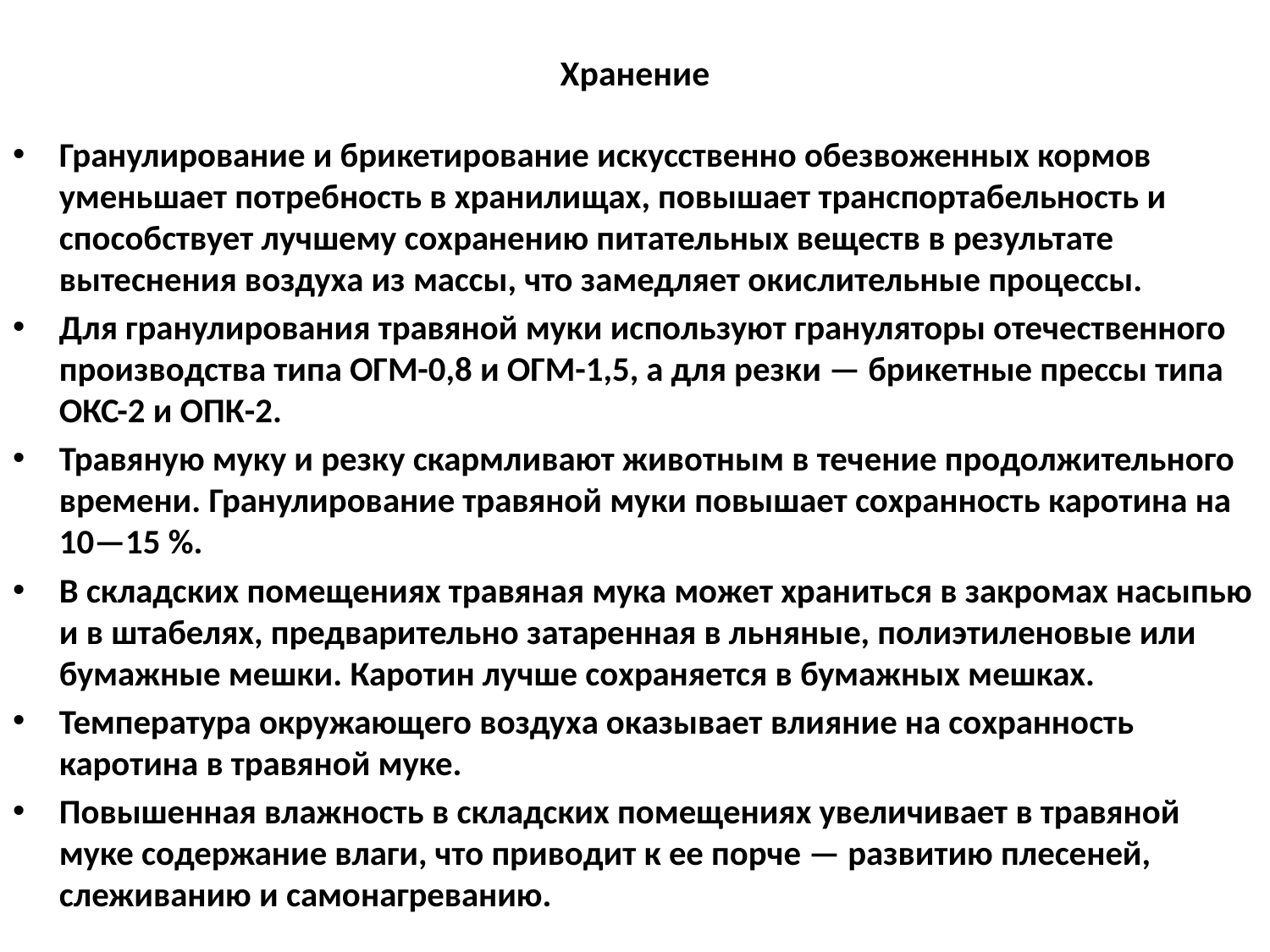

# Хранение
Гранулирование и брикетирование искусственно обезвоженных кормов уменьшает потребность в хранилищах, повышает транспортабельность и способствует лучшему сохранению питательных веществ в результате вытеснения воздуха из массы, что замедляет окислительные процессы.
Для гранулирования травяной муки используют грануляторы отечественного производства типа ОГМ-0,8 и ОГМ-1,5, а для резки — брикетные прессы типа ОКС-2 и ОПК-2.
Травяную муку и резку скармливают животным в течение продолжительного времени. Гранулирование травяной муки повышает сохранность каротина на 10—15 %.
В складских помещениях травяная мука может храниться в закромах насыпью и в штабелях, предварительно затаренная в льняные, полиэтиленовые или бумажные мешки. Каротин лучше сохраняется в бумажных мешках.
Температура окружающего воздуха оказывает влияние на сохранность каротина в травяной муке.
Повышенная влажность в складских помещениях увеличивает в травяной муке содержание влаги, что приводит к ее порче — развитию плесеней, слеживанию и самонагреванию.